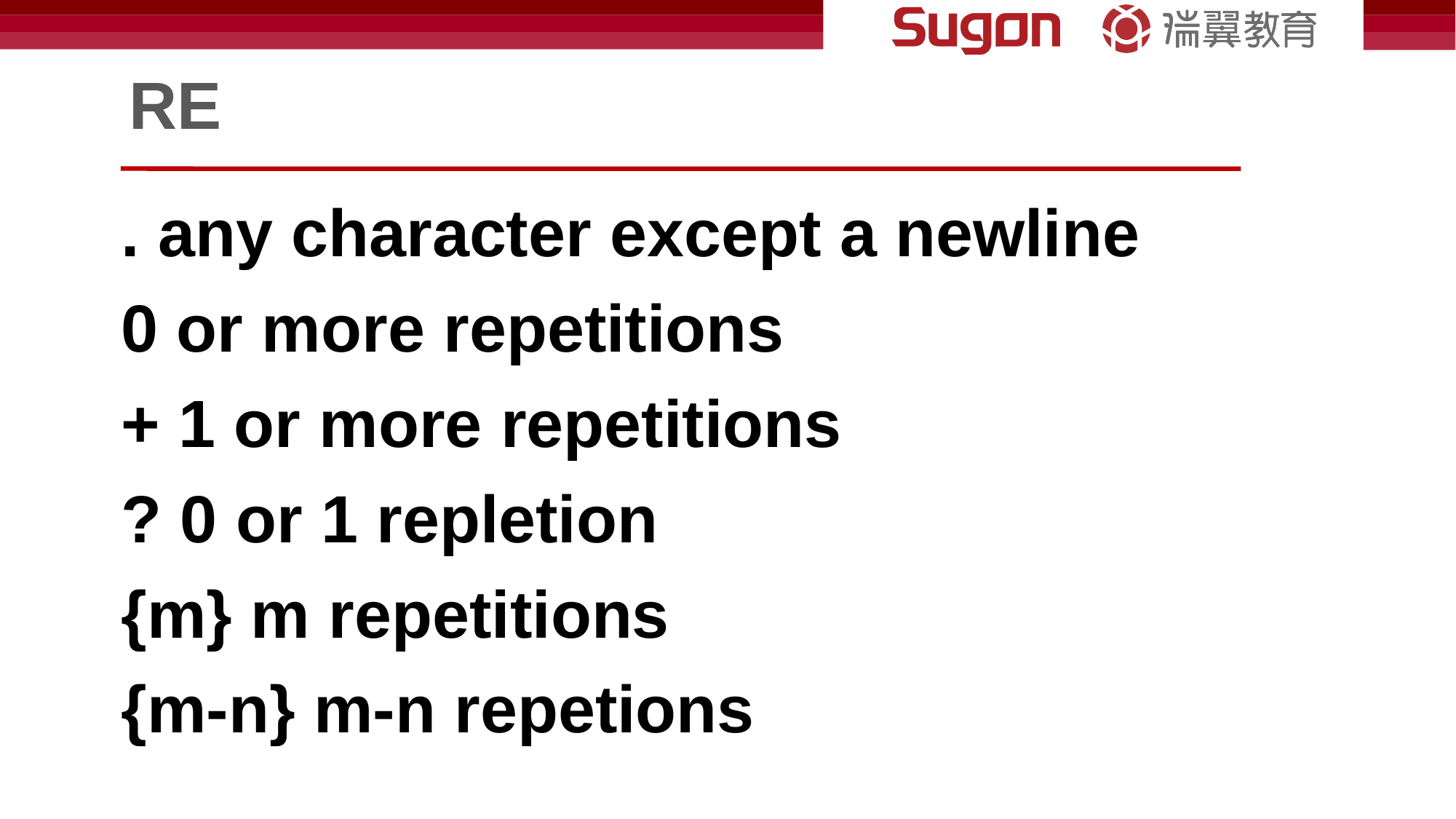

# RE
. any character except a newline
0 or more repetitions
+ 1 or more repetitions
? 0 or 1 repletion
{m} m repetitions
{m-n} m-n repetions